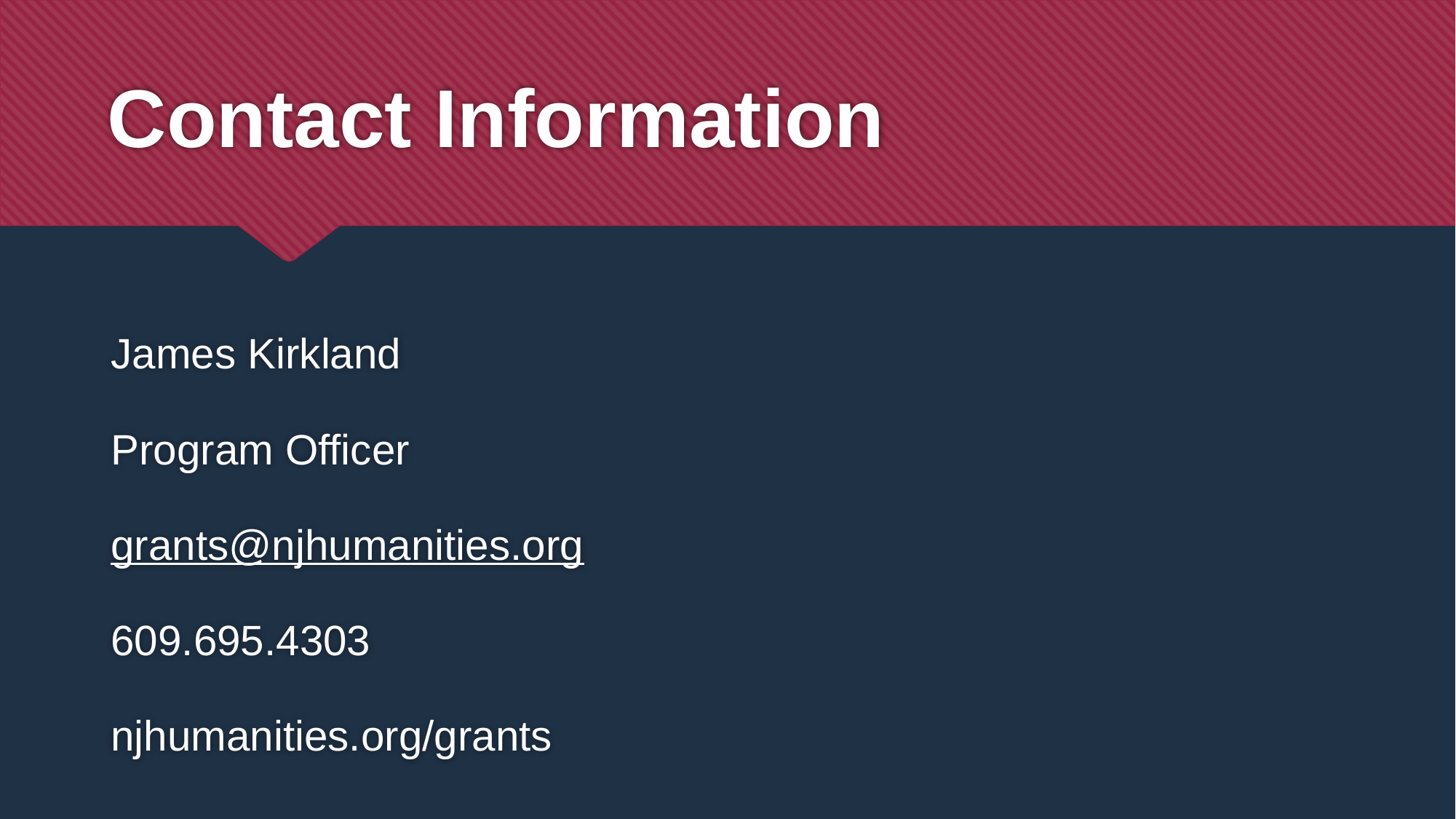

# Contact Information
James Kirkland
Program Officer
grants@njhumanities.org
609.695.4303
njhumanities.org/grants